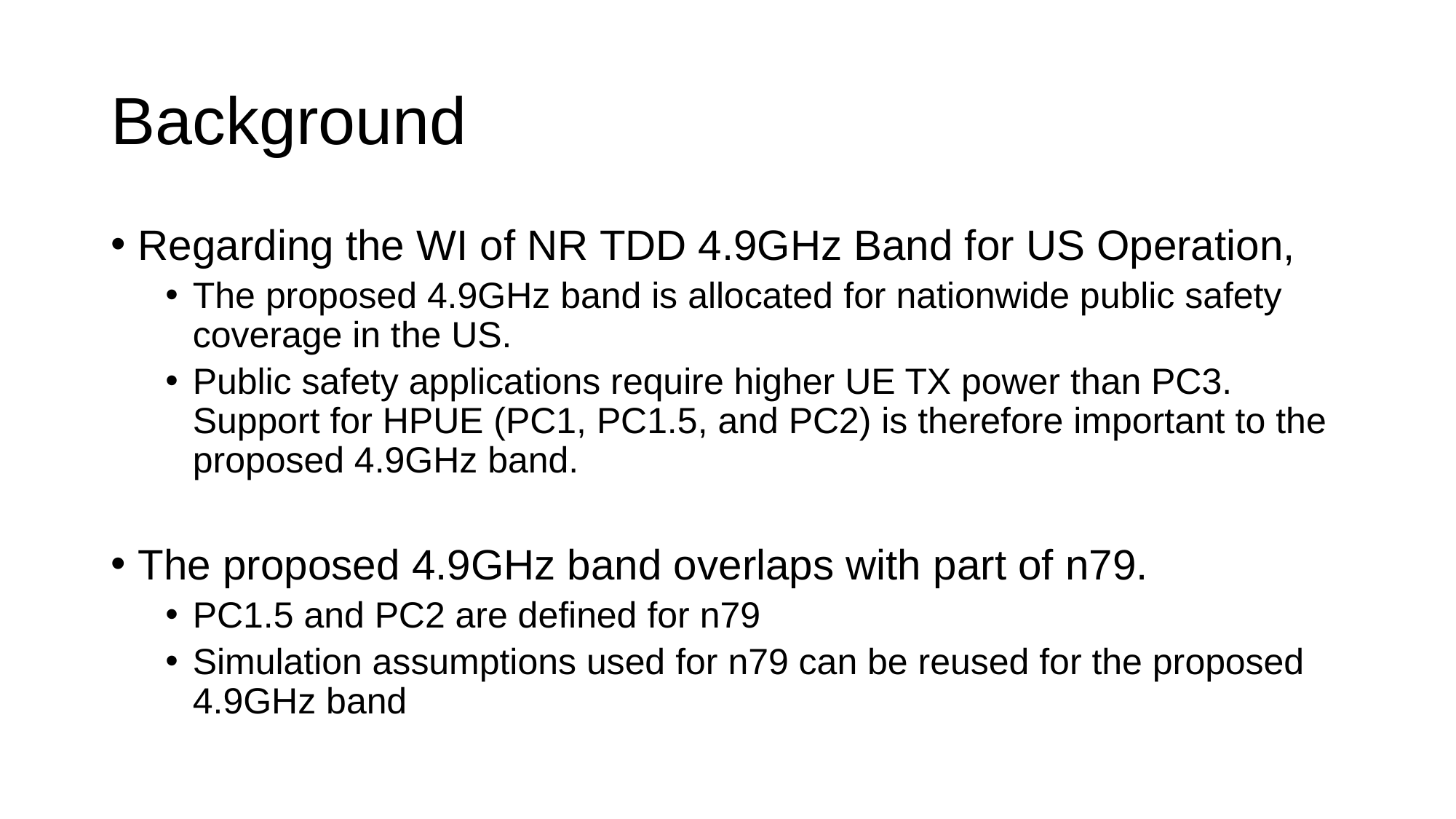

# Background
Regarding the WI of NR TDD 4.9GHz Band for US Operation,
The proposed 4.9GHz band is allocated for nationwide public safety coverage in the US.
Public safety applications require higher UE TX power than PC3. Support for HPUE (PC1, PC1.5, and PC2) is therefore important to the proposed 4.9GHz band.

The proposed 4.9GHz band overlaps with part of n79.
PC1.5 and PC2 are defined for n79
Simulation assumptions used for n79 can be reused for the proposed 4.9GHz band